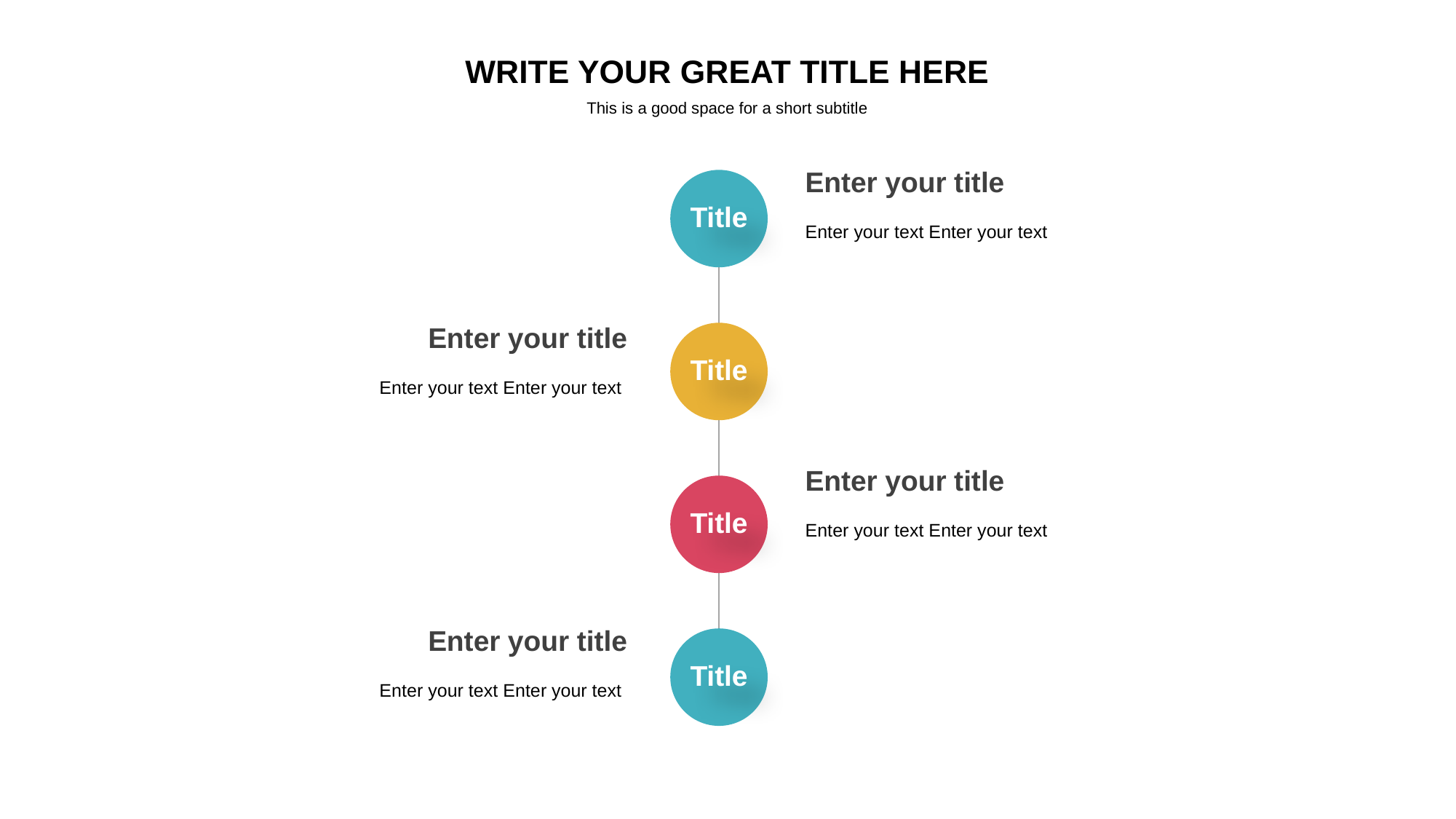

Enter your title

Title
Enter your text Enter your text
Enter your title

Title
Enter your text Enter your text
Enter your title

Title
Enter your text Enter your text
Enter your title

Title
Enter your text Enter your text